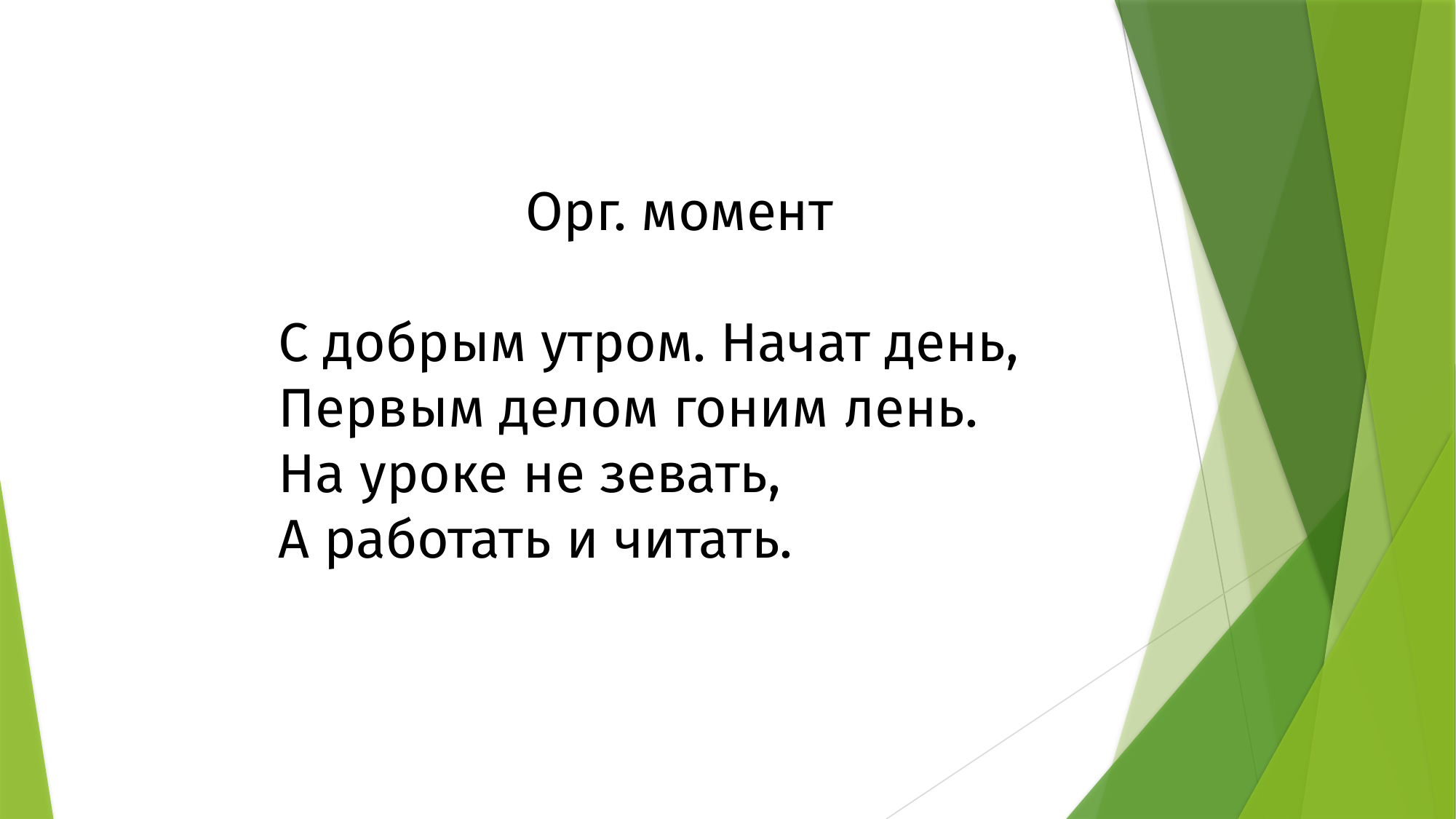

Орг. момент

С добрым утром. Начат день,
Первым делом гоним лень.
На уроке не зевать,
А работать и читать.